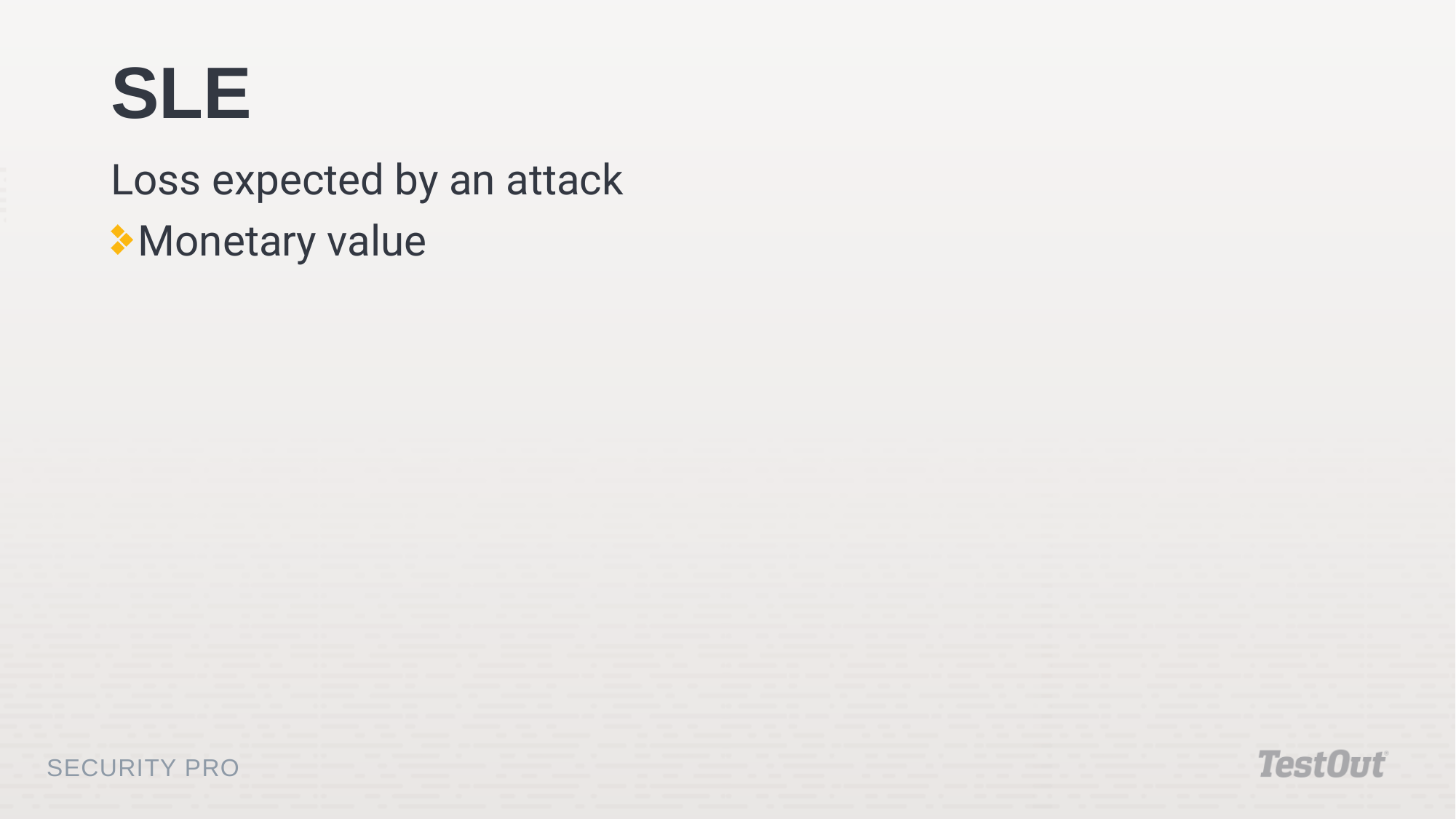

# SLE
Loss expected by an attack
Monetary value
Security Pro